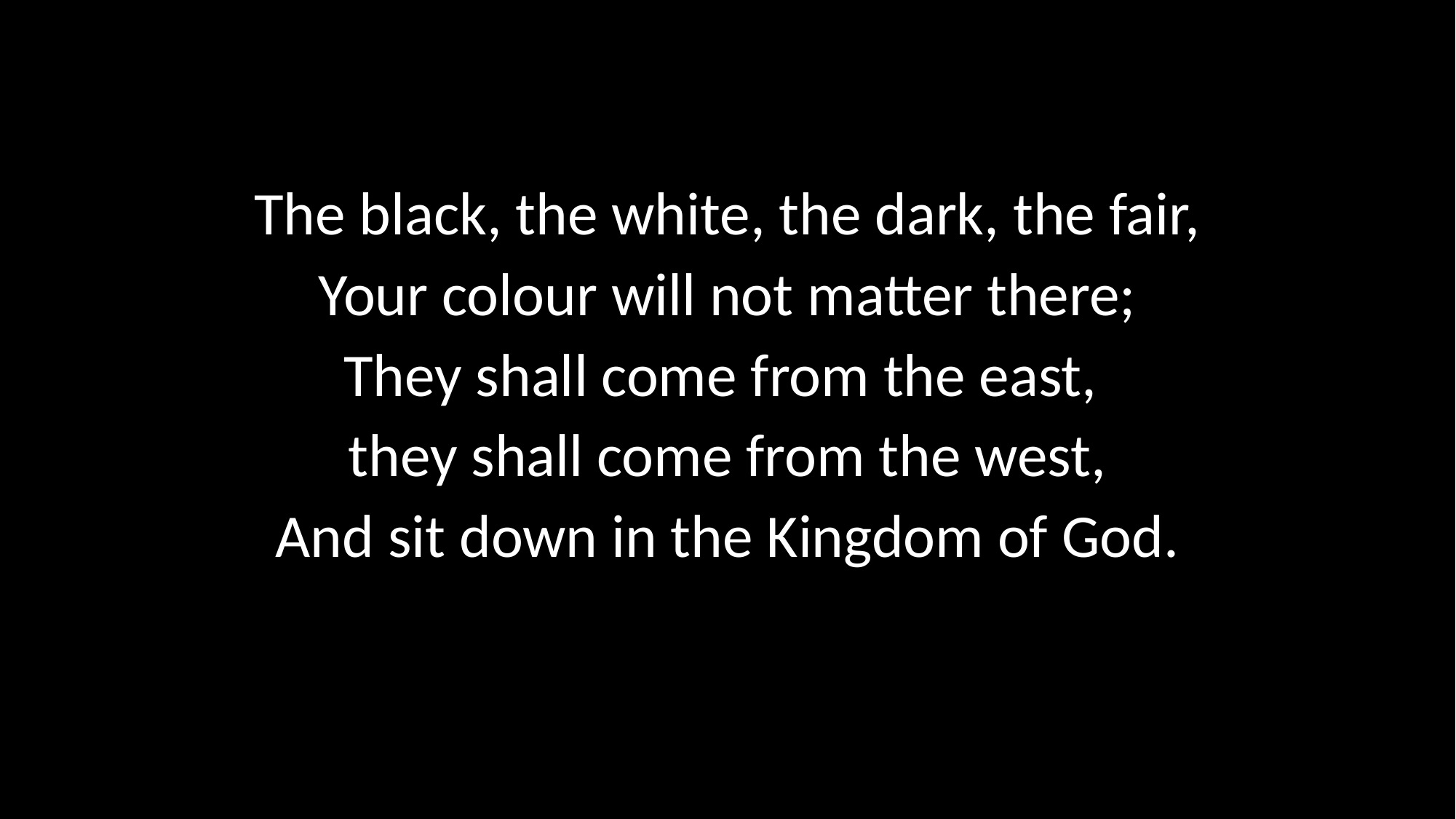

The black, the white, the dark, the fair,
Your colour will not matter there;
They shall come from the east,
they shall come from the west,
And sit down in the Kingdom of God.